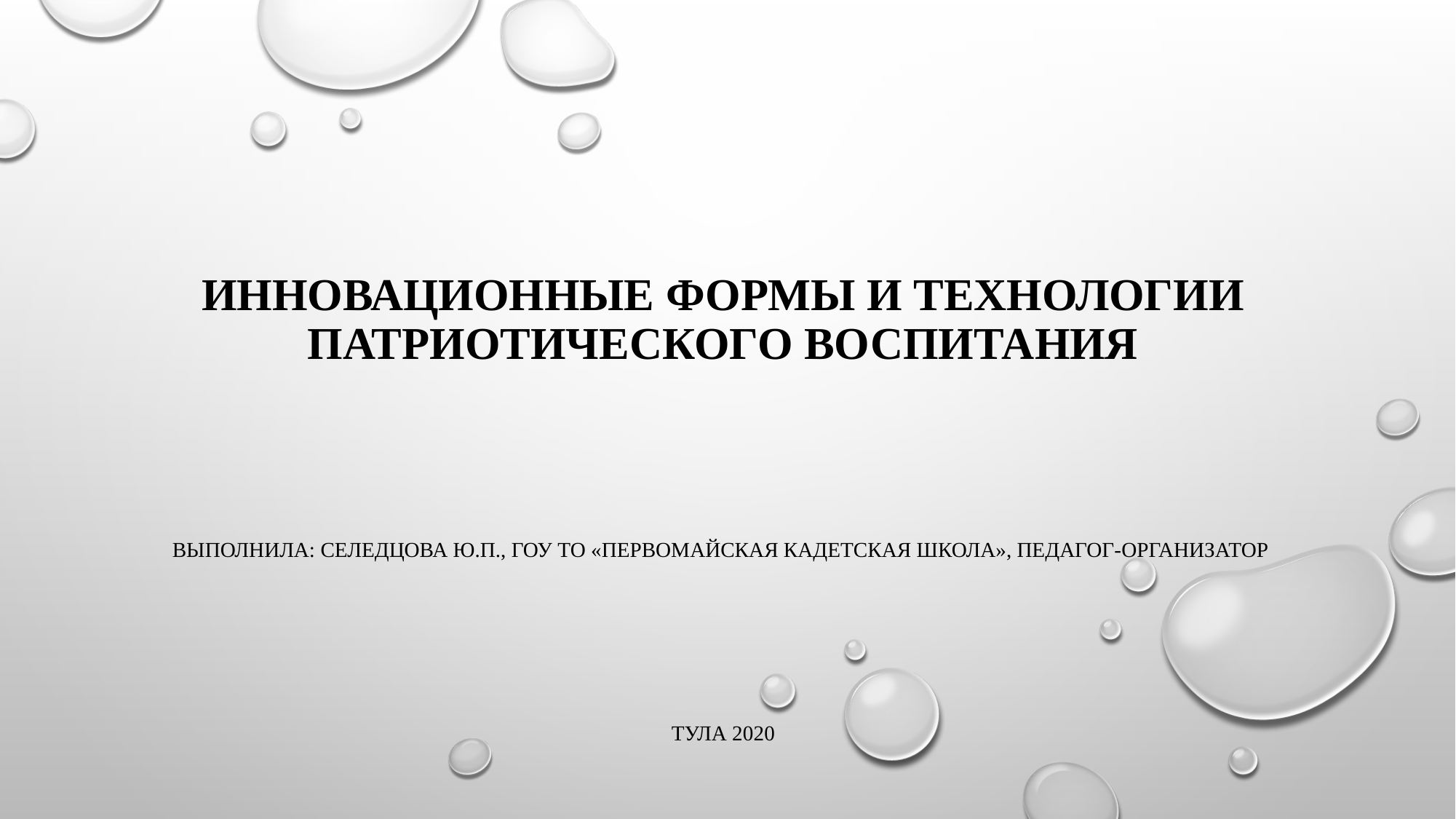

# Инновационные формы и технологии патриотического воспитания   выполнила: Селедцова Ю.П., ГОУ То «Первомайская кадетская школа», педагог-организатор Тула 2020